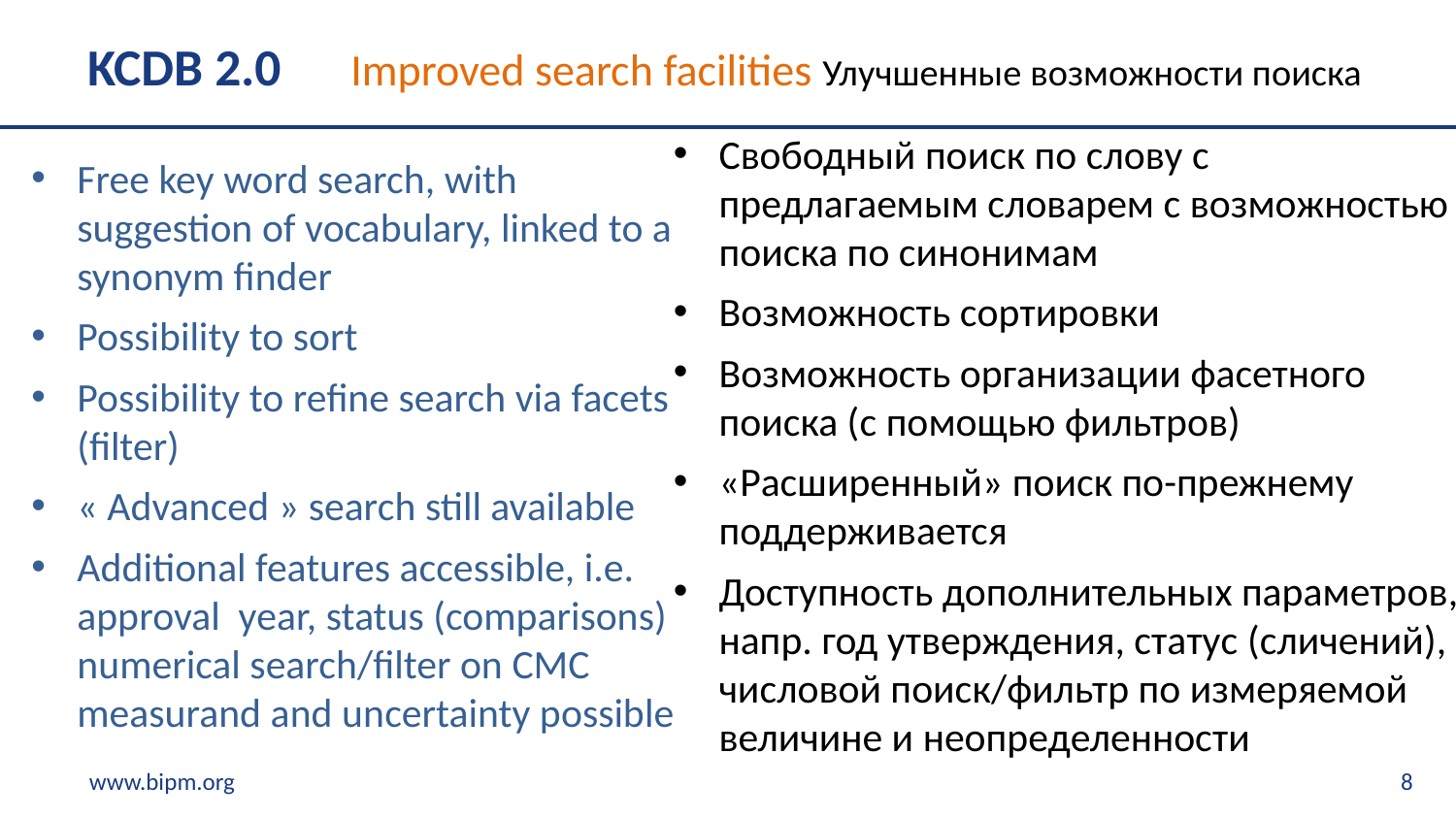

# KCDB 2.0      Improved search facilities Улучшенные возможности поиска
Свободный поиск по слову с предлагаемым словарем с возможностью поиска по синонимам
Возможность сортировки
Возможность организации фасетного поиска (с помощью фильтров)
«Расширенный» поиск по-прежнему поддерживается
Доступность дополнительных параметров, напр. год утверждения, статус (сличений), числовой поиск/фильтр по измеряемой величине и неопределенности
Free key word search, with suggestion of vocabulary, linked to a synonym finder
Possibility to sort
Possibility to refine search via facets (filter)
« Advanced » search still available
Additional features accessible, i.e. approval  year, status (comparisons) numerical search/filter on CMC measurand and uncertainty possible